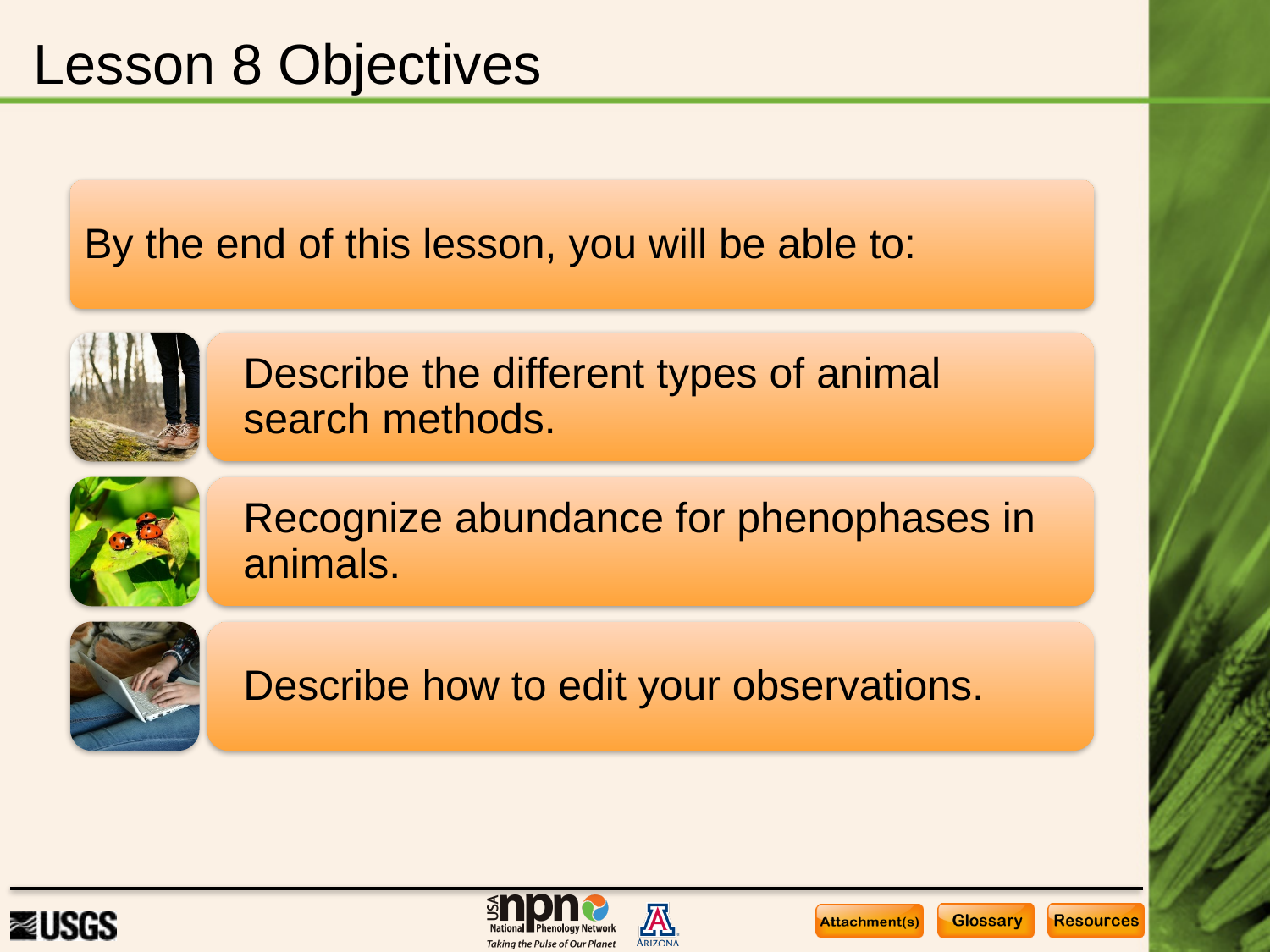

# Lesson 8 Objectives
By the end of this lesson, you will be able to:
Describe the different types of animal search methods.
Recognize abundance for phenophases in animals.
Describe how to edit your observations.